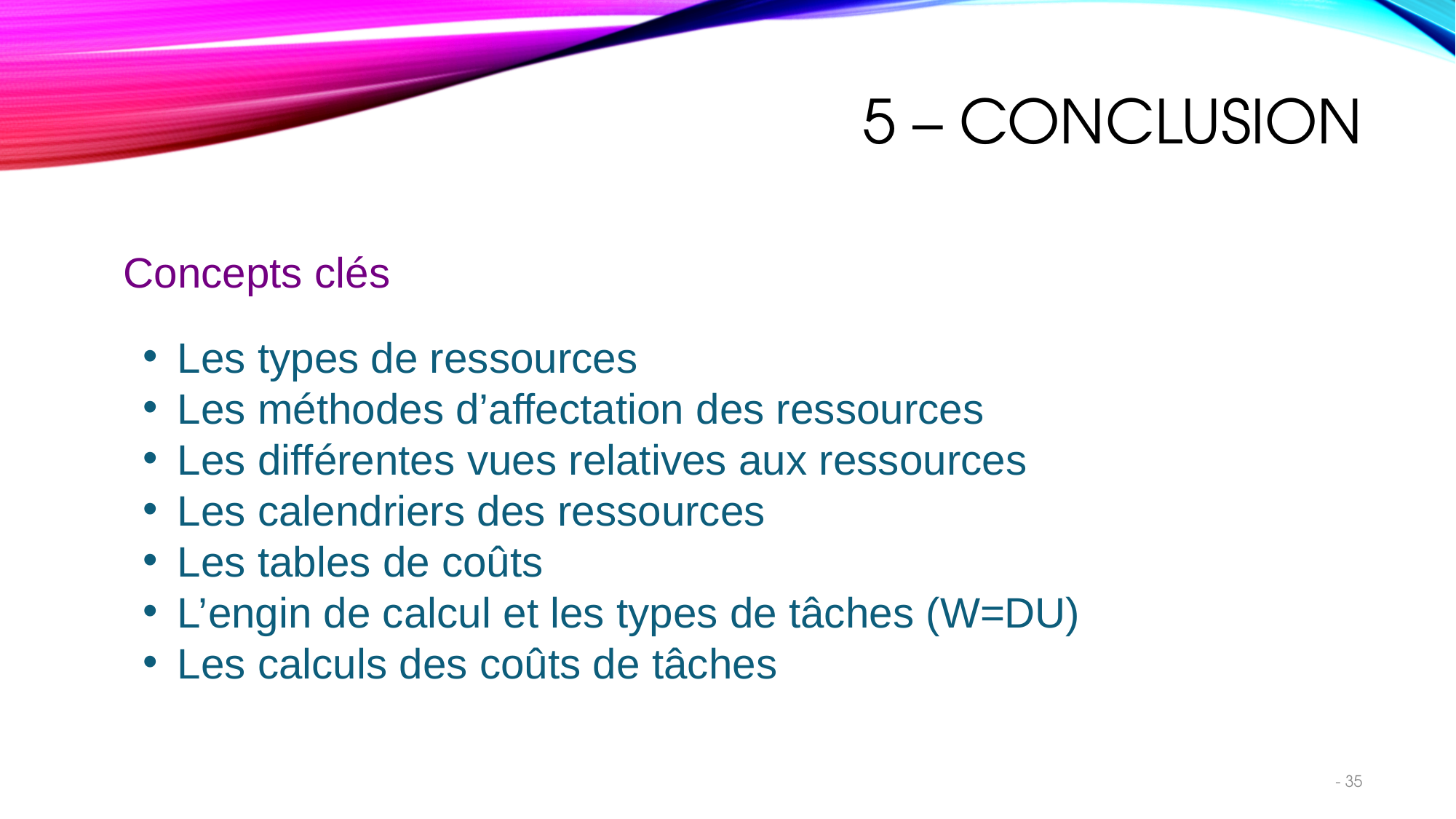

# 5 – Conclusion
Concepts clés
Les types de ressources
Les méthodes d’affectation des ressources
Les différentes vues relatives aux ressources
Les calendriers des ressources
Les tables de coûts
L’engin de calcul et les types de tâches (W=DU)
Les calculs des coûts de tâches
35